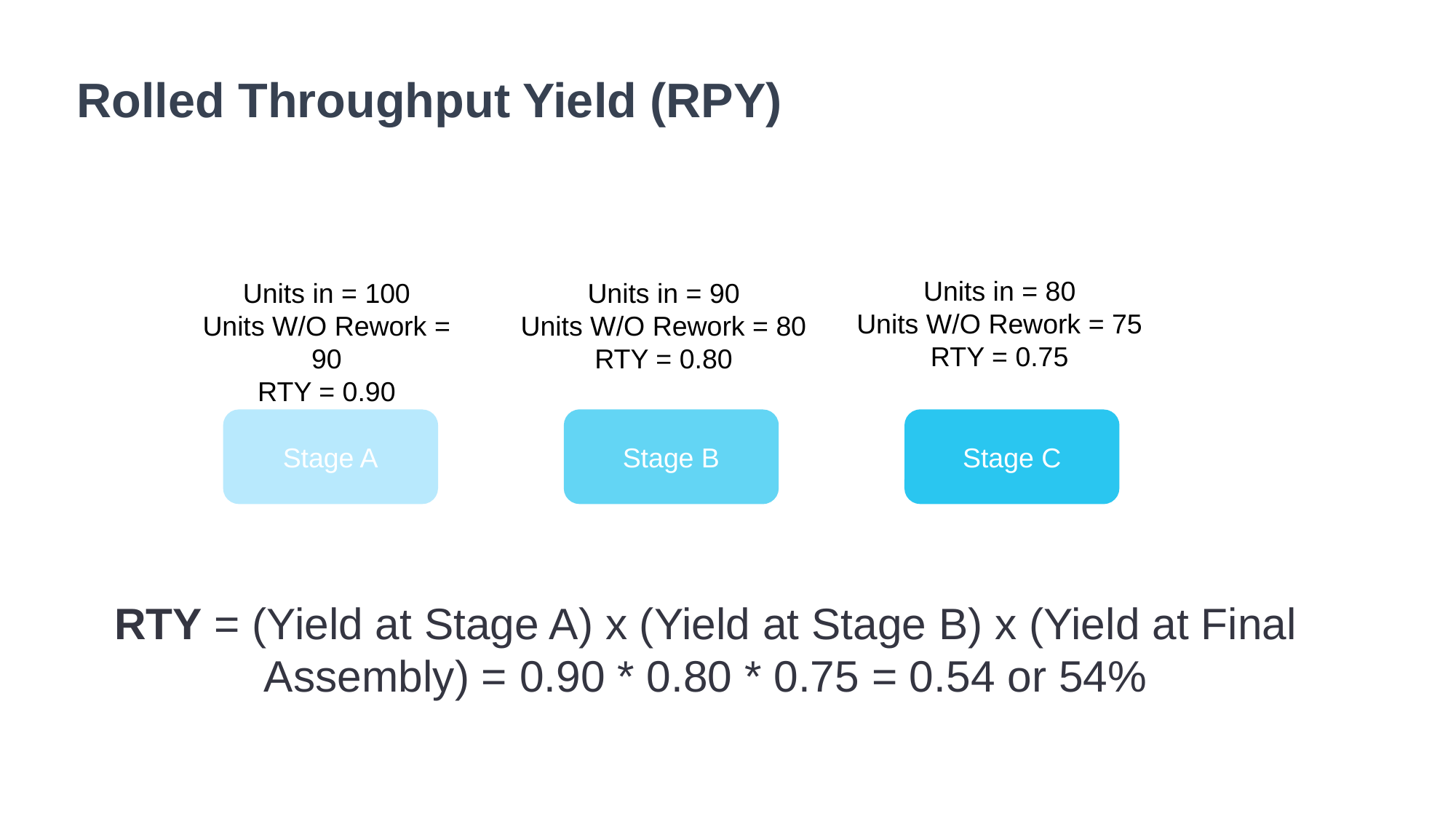

# Rolled Throughput Yield (RPY)
Units in = 80
Units W/O Rework = 75
RTY = 0.75
Units in = 90
Units W/O Rework = 80
RTY = 0.80
Units in = 100
Units W/O Rework = 90
RTY = 0.90
Stage A
Stage B
Stage C
RTY = (Yield at Stage A) x (Yield at Stage B) x (Yield at Final Assembly) = 0.90 * 0.80 * 0.75 = 0.54 or 54%